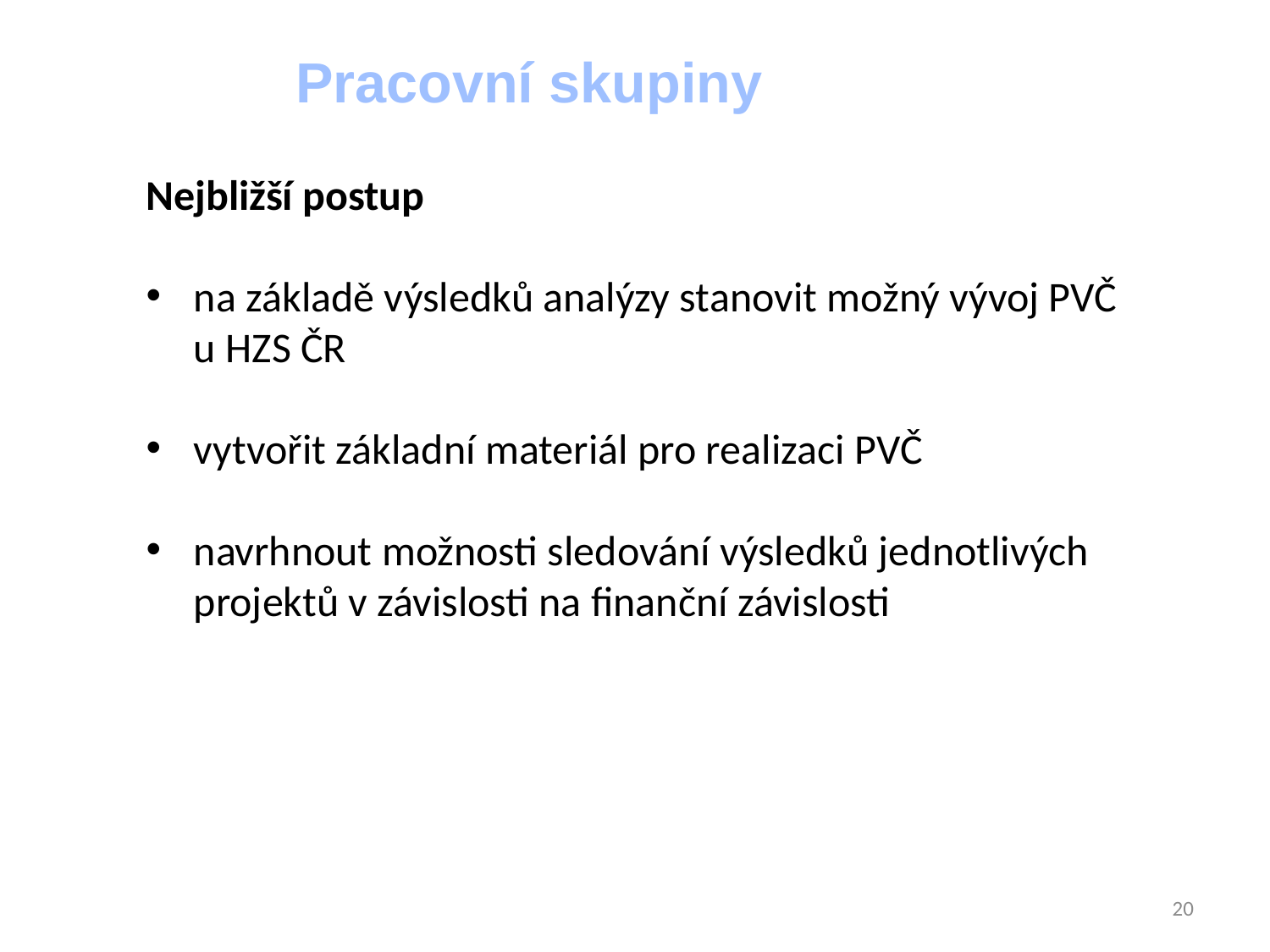

Pracovní skupiny
Nejbližší postup

na základě výsledků analýzy stanovit možný vývoj PVČ u HZS ČR

vytvořit základní materiál pro realizaci PVČ

navrhnout možnosti sledování výsledků jednotlivých projektů v závislosti na finanční závislosti

20